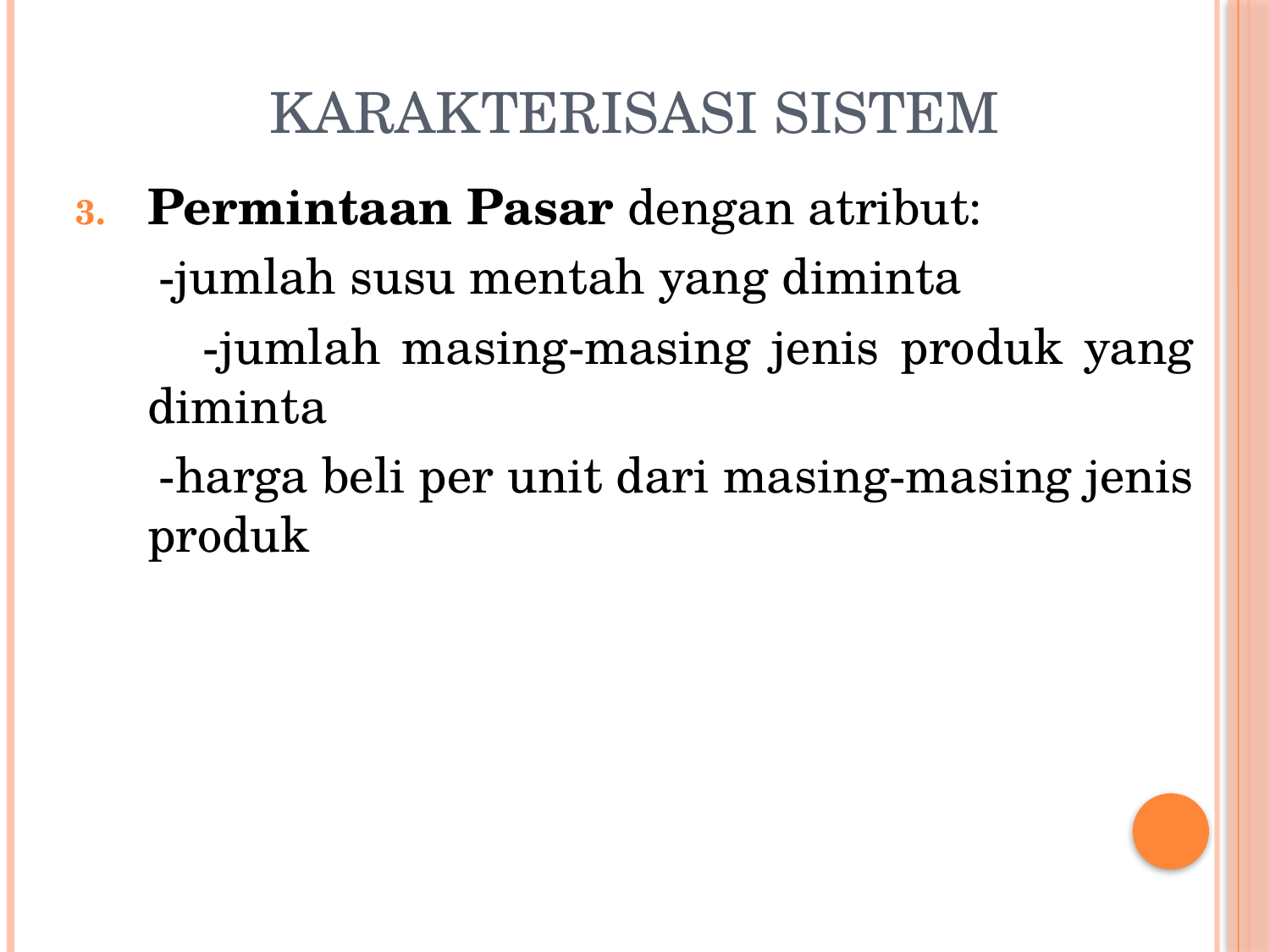

# Karakterisasi Sistem
Permintaan Pasar dengan atribut:
      -jumlah susu mentah yang diminta
      -jumlah masing-masing jenis produk yang diminta
      -harga beli per unit dari masing-masing jenis produk